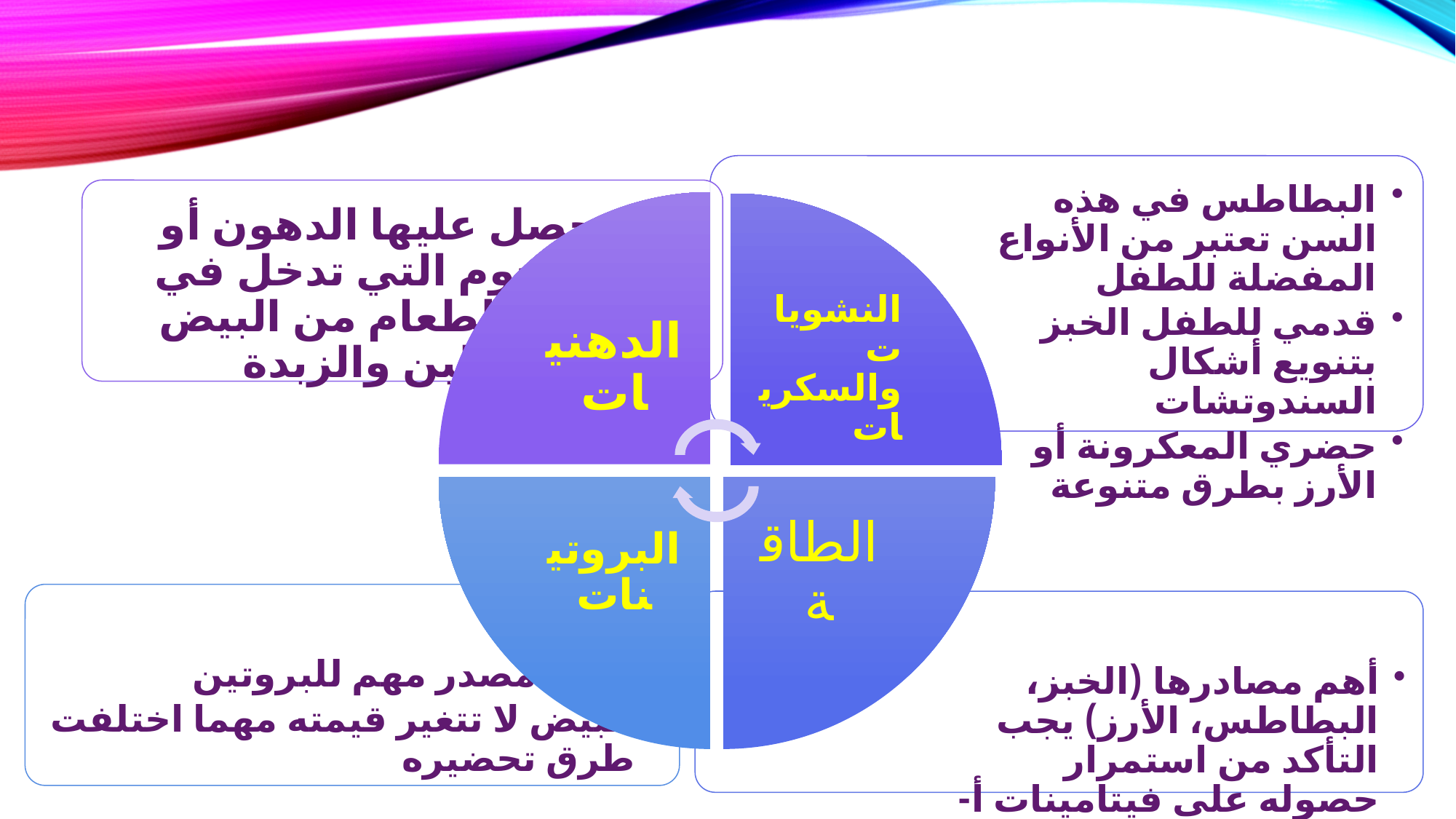

أهم مصادرها (الخبز، البطاطس، الأرز) يجب التأكد من استمرار حصوله على فيتامينات أ-ج-د
اللبن مصدر مهم للبروتين
البيض لا تتغير قيمته مهما اختلفت طرق تحضيره
البطاطس في هذه السن تعتبر من الأنواع المفضلة للطفل
قدمي للطفل الخبز بتنويع أشكال السندوتشات
حضري المعكرونة أو الأرز بطرق متنوعة
يحصل عليها الدهون أو الشحوم التي تدخل في طهو الطعام من البيض واللبن والزبدة
الدهنيات
النشويات والسكريات
الطاقة
البروتينات